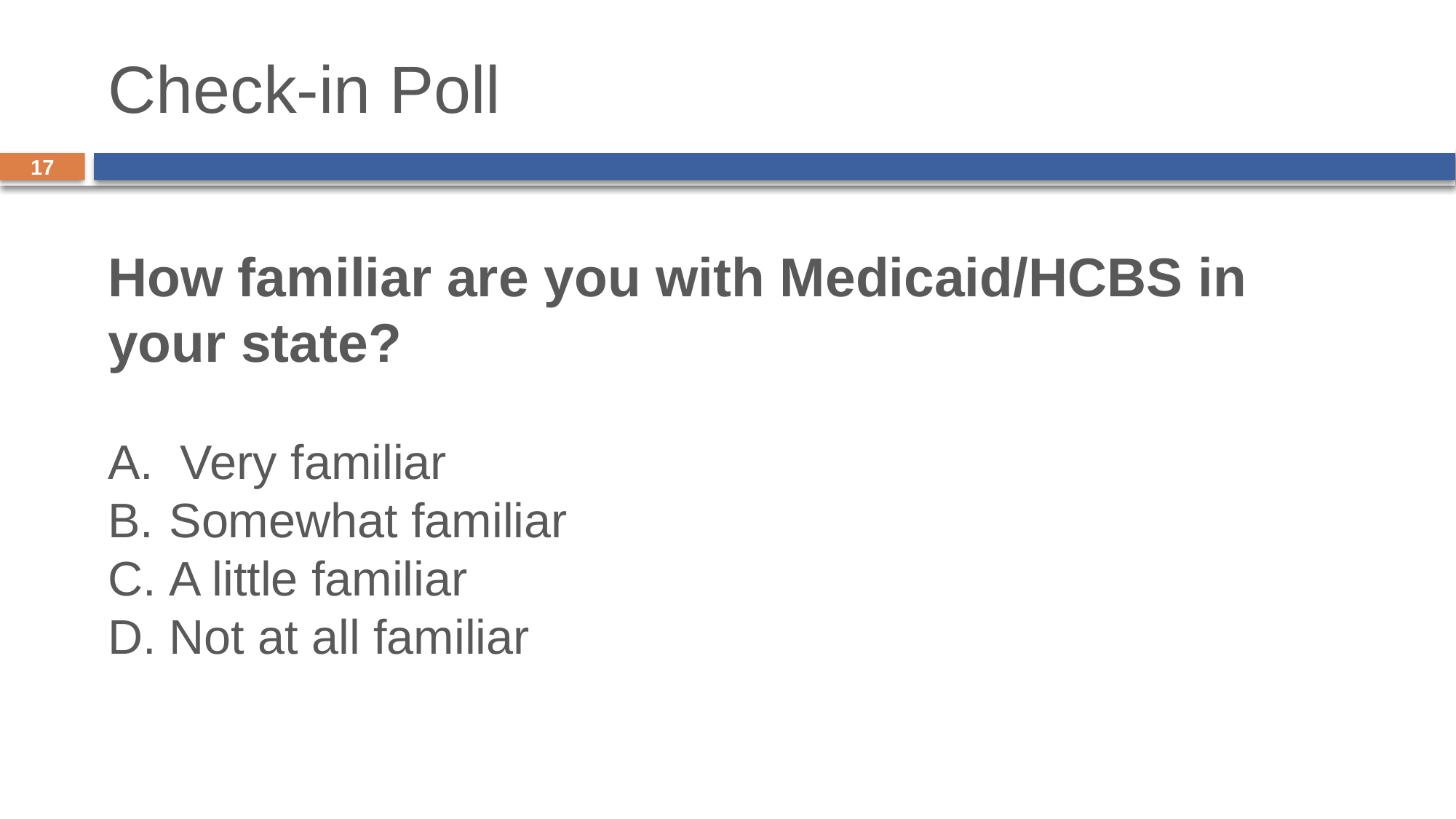

# Check-in Poll
17
How familiar are you with Medicaid/HCBS in your state?

A.  Very familiar
Somewhat familiar
A little familiar
Not at all familiar